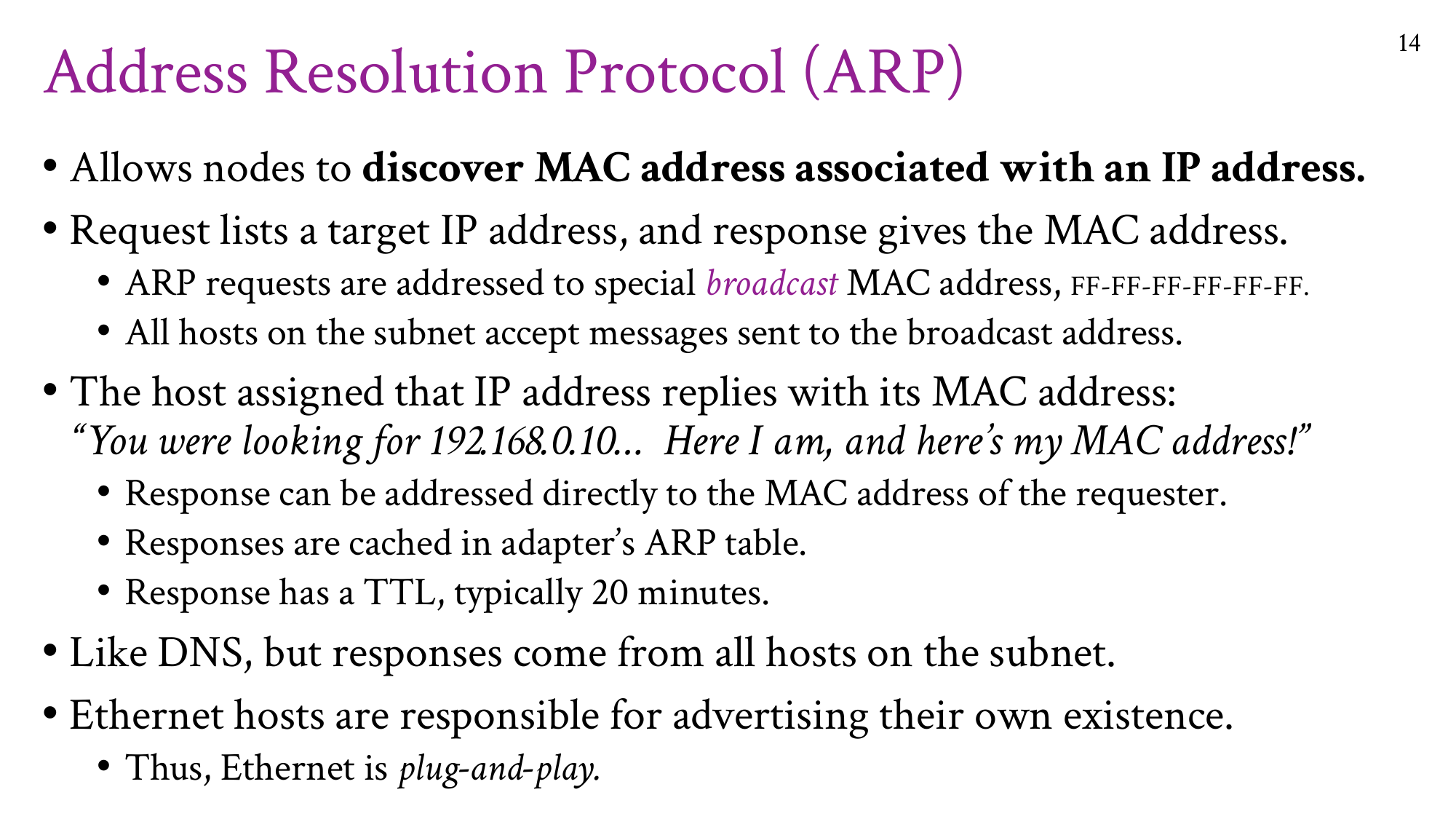

# Address Resolution Protocol (ARP)
Allows nodes to discover MAC address associated with an IP address.
Request lists a target IP address, and response gives the MAC address.
ARP requests are addressed to special broadcast MAC address, FF-FF-FF-FF-FF-FF.
All hosts on the subnet accept messages sent to the broadcast address.
The host assigned that IP address replies with its MAC address:
“You were looking for 192.168.0.10…  Here I am, and here’s my MAC address!”
Response can be addressed directly to the MAC address of the requester.
Responses are cached in adapter’s ARP table.
Response has a TTL, typically 20 minutes.
Like DNS, but responses come from all hosts on the subnet.
Ethernet hosts are responsible for advertising their own existence.
Thus, Ethernet is plug-and-play.